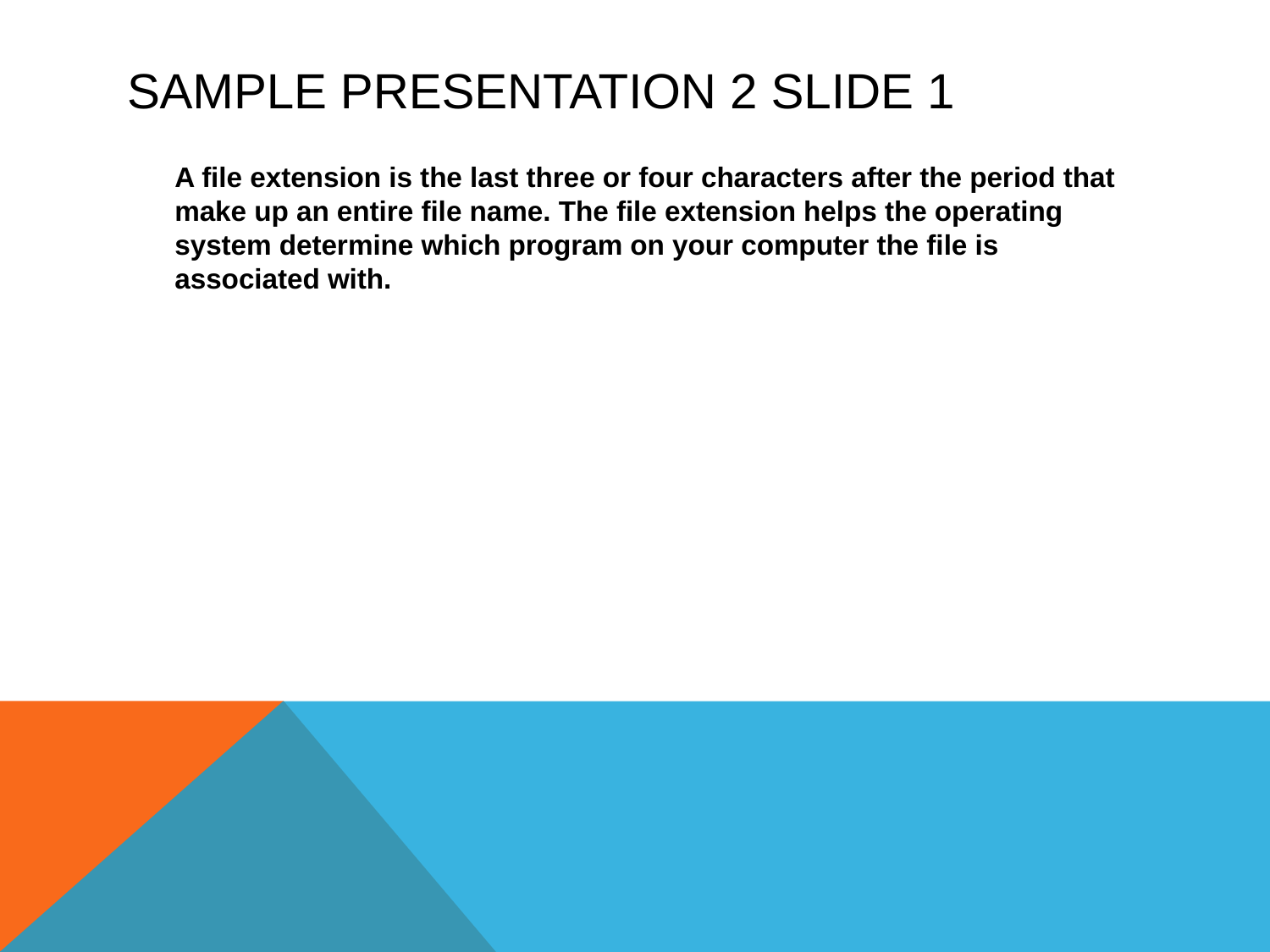

# Sample Presentation 2 Slide 1
A file extension is the last three or four characters after the period that make up an entire file name. The file extension helps the operating system determine which program on your computer the file is associated with.